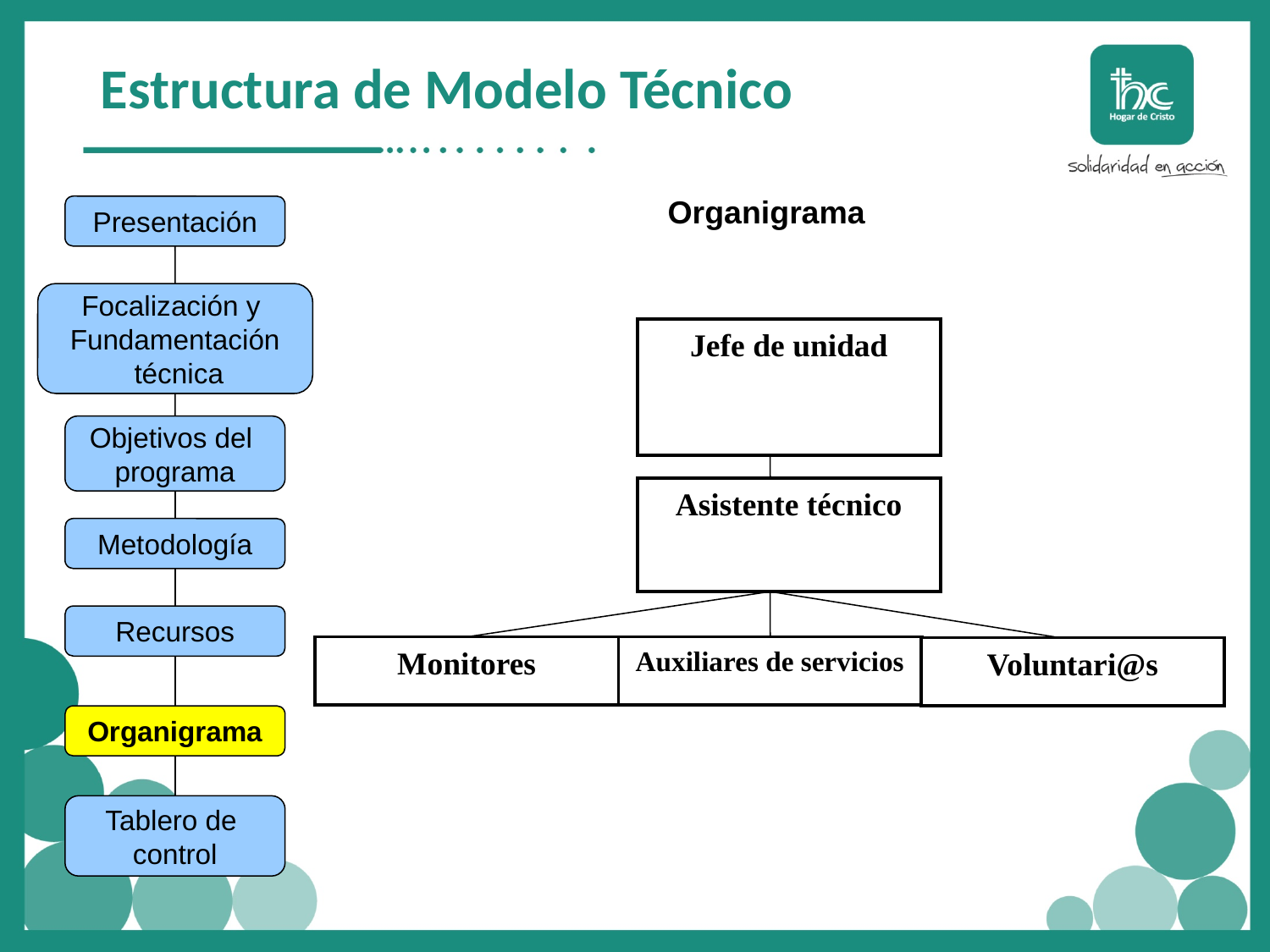

Estructura de Modelo Técnico
Organigrama
Presentación
Focalización y
Fundamentación
 técnica

Jefe de unidad

Asistente técnico

Monitores

Auxiliares de servicios

Voluntari@s

Objetivos del
programa
Metodología
Recursos
Organigrama
Tablero de
control